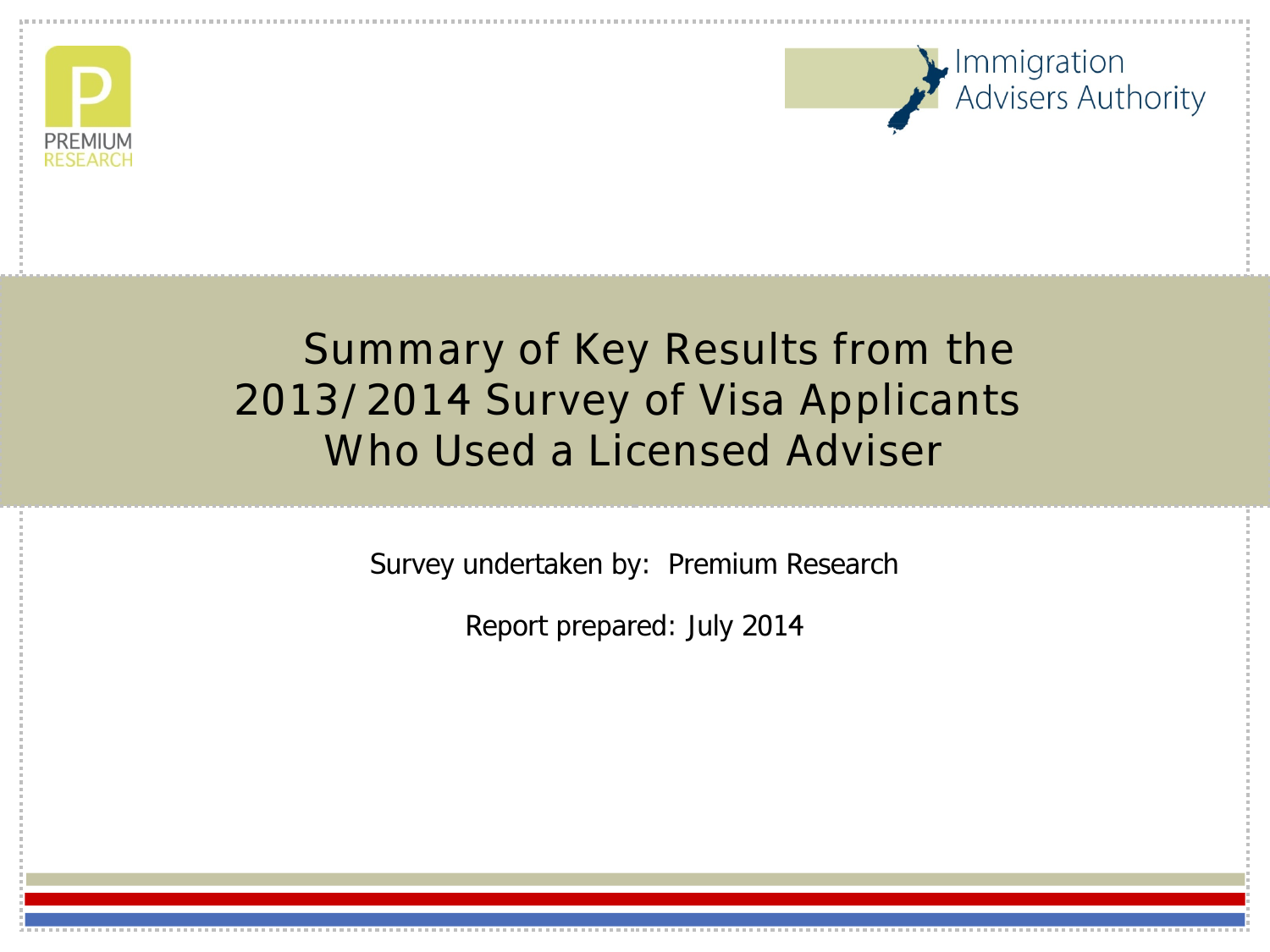

# Summary of Key Results from the 2013/2014 Survey of Visa Applicants Who Used a Licensed Adviser
Survey undertaken by:  Premium Research
Report prepared: July 2014